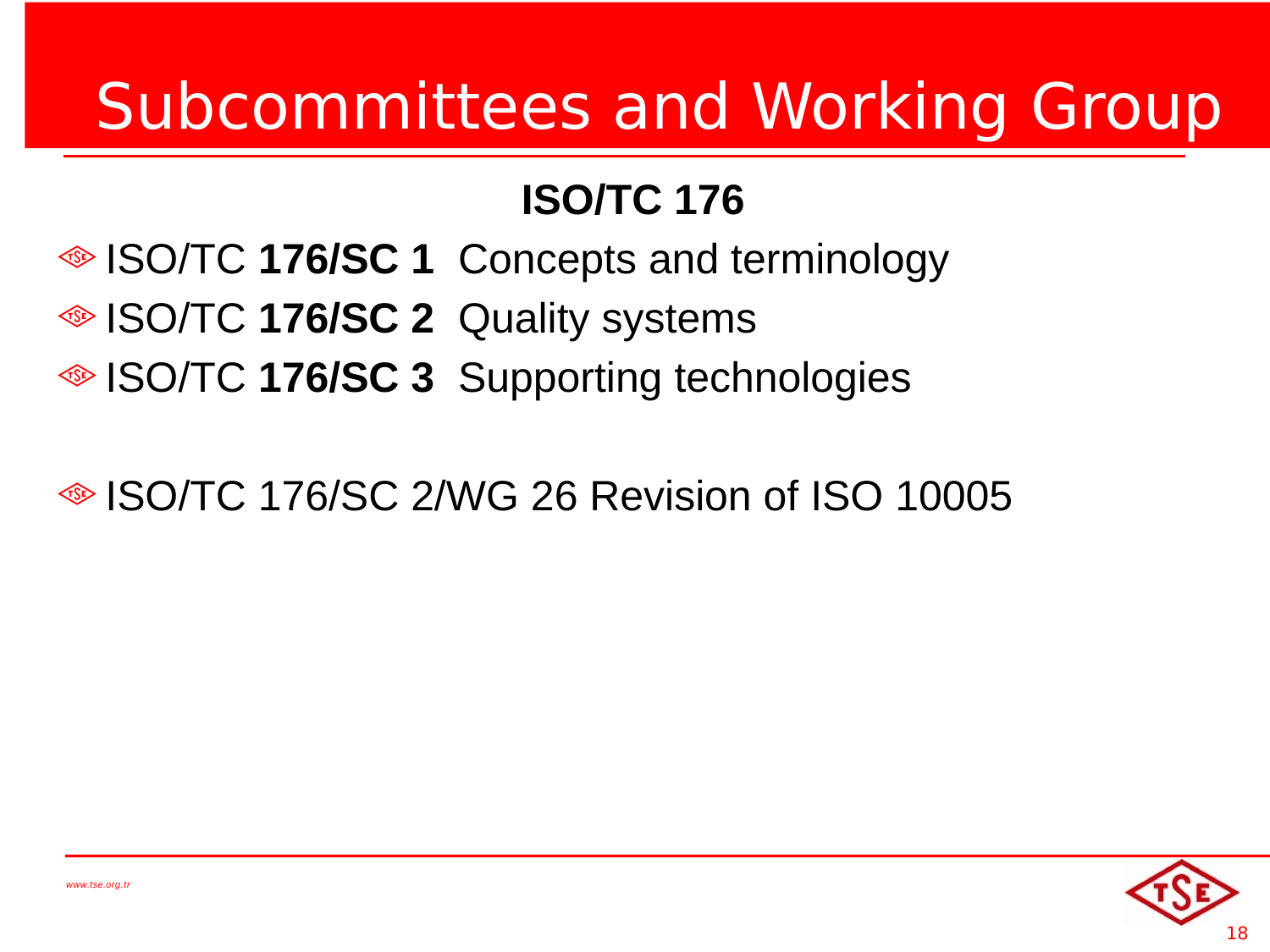

# Subcommittees and Working Group
ISO/TC 176
ISO/TC 176/SC 1  Concepts and terminology
ISO/TC 176/SC 2  Quality systems
ISO/TC 176/SC 3  Supporting technologies

ISO/TC 176/SC 2/WG 26 Revision of ISO 10005

www.tse.org.tr
18